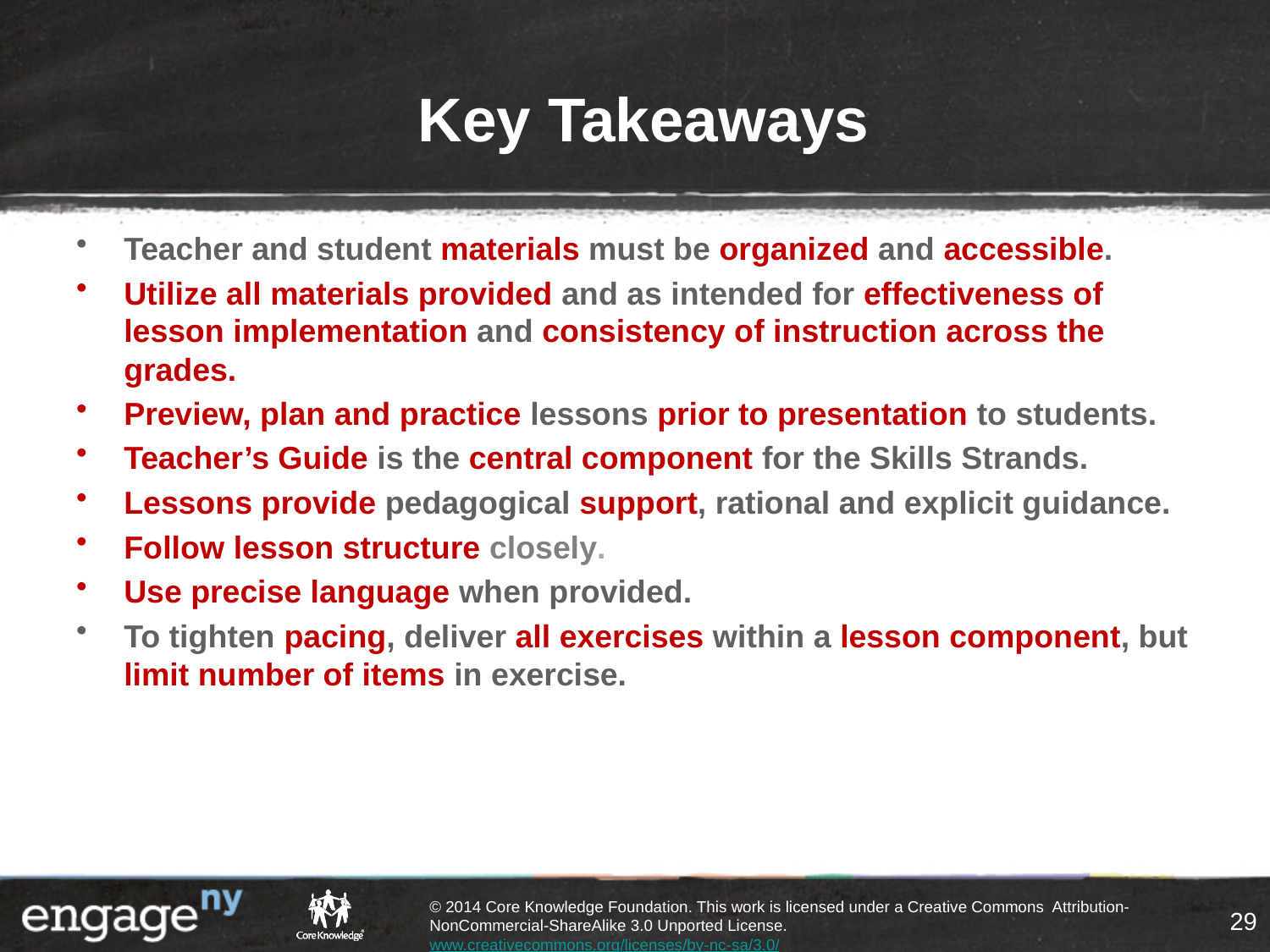

# Key Takeaways
Teacher and student materials must be organized and accessible.
Utilize all materials provided and as intended for effectiveness of lesson implementation and consistency of instruction across the grades.
Preview, plan and practice lessons prior to presentation to students.
Teacher’s Guide is the central component for the Skills Strands.
Lessons provide pedagogical support, rational and explicit guidance.
Follow lesson structure closely.
Use precise language when provided.
To tighten pacing, deliver all exercises within a lesson component, but limit number of items in exercise.

29